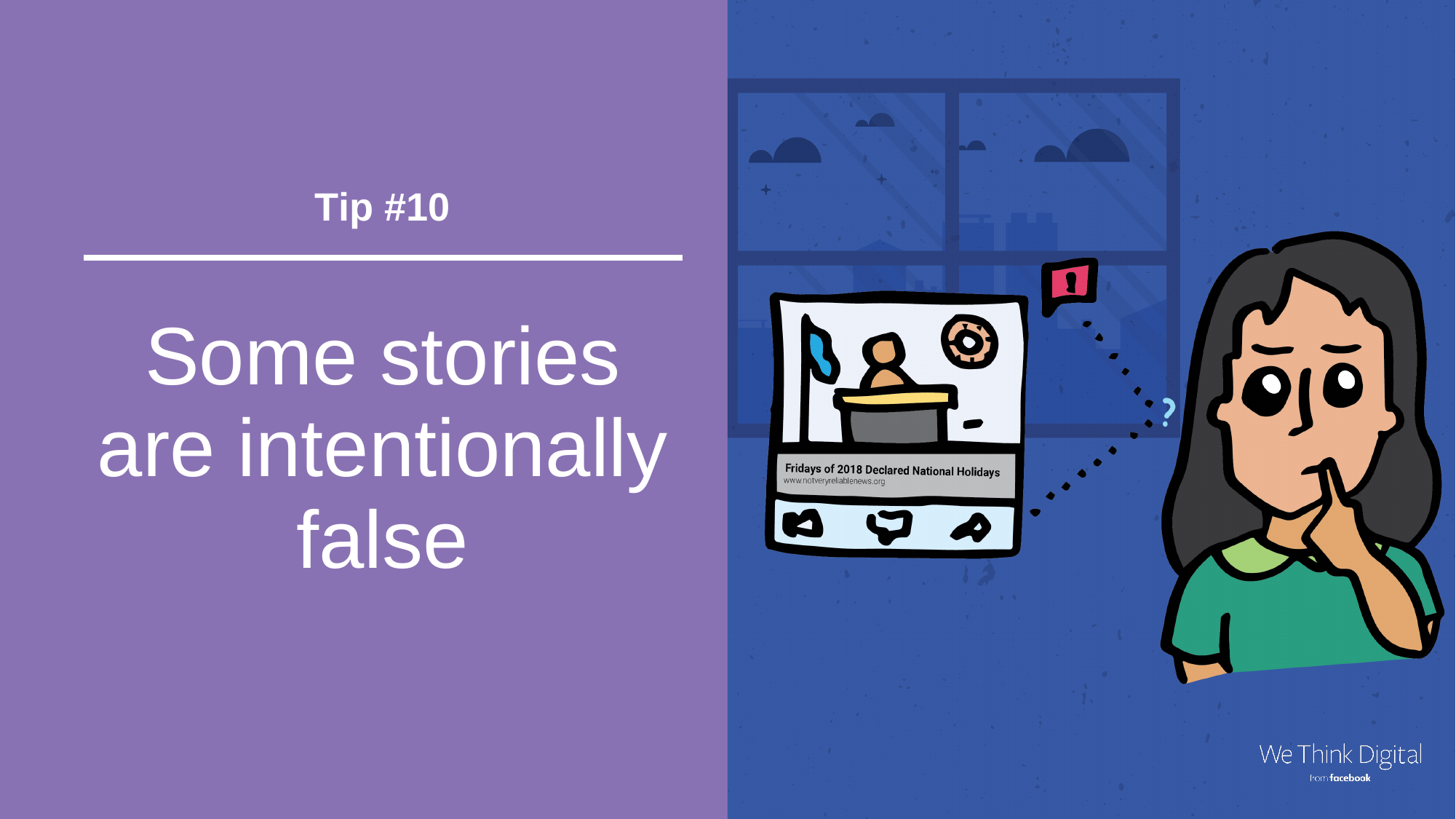

Tip #10

Some stories are intentionally false